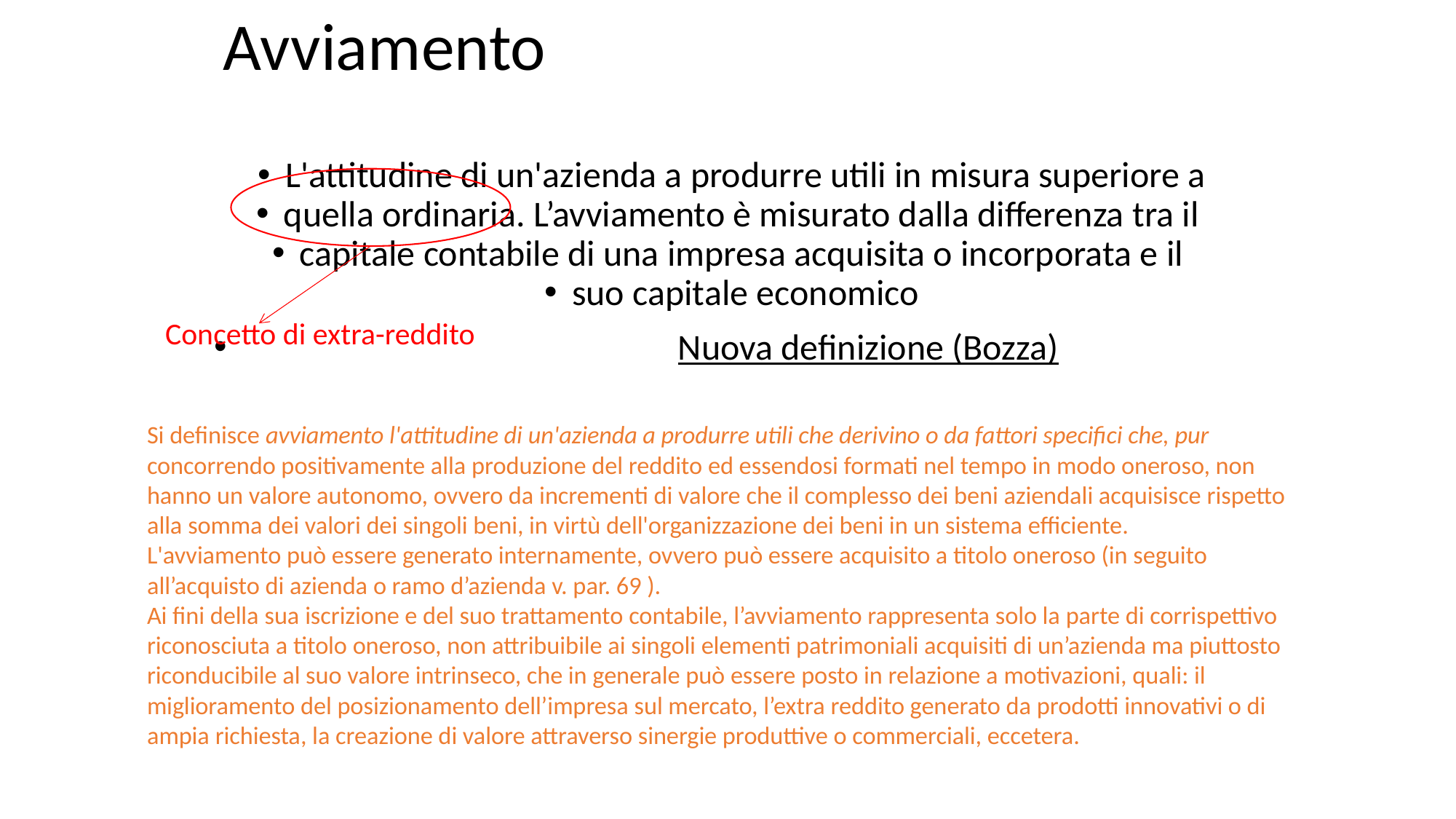

# Avviamento

L'attitudine di un'azienda a produrre utili in misura superiore a
quella ordinaria. L’avviamento è misurato dalla differenza tra il
capitale contabile di una impresa acquisita o incorporata e il
suo capitale economico
				Nuova definizione (Bozza)

Concetto di extra-reddito
Si definisce avviamento l'attitudine di un'azienda a produrre utili che derivino o da fattori specifici che, pur concorrendo positivamente alla produzione del reddito ed essendosi formati nel tempo in modo oneroso, non hanno un valore autonomo, ovvero da incrementi di valore che il complesso dei beni aziendali acquisisce rispetto alla somma dei valori dei singoli beni, in virtù dell'organizzazione dei beni in un sistema efficiente.
L'avviamento può essere generato internamente, ovvero può essere acquisito a titolo oneroso (in seguito all’acquisto di azienda o ramo d’azienda v. par. 69 ).
Ai fini della sua iscrizione e del suo trattamento contabile, l’avviamento rappresenta solo la parte di corrispettivo riconosciuta a titolo oneroso, non attribuibile ai singoli elementi patrimoniali acquisiti di un’azienda ma piuttosto riconducibile al suo valore intrinseco, che in generale può essere posto in relazione a motivazioni, quali: il miglioramento del posizionamento dell’impresa sul mercato, l’extra reddito generato da prodotti innovativi o di ampia richiesta, la creazione di valore attraverso sinergie produttive o commerciali, eccetera.